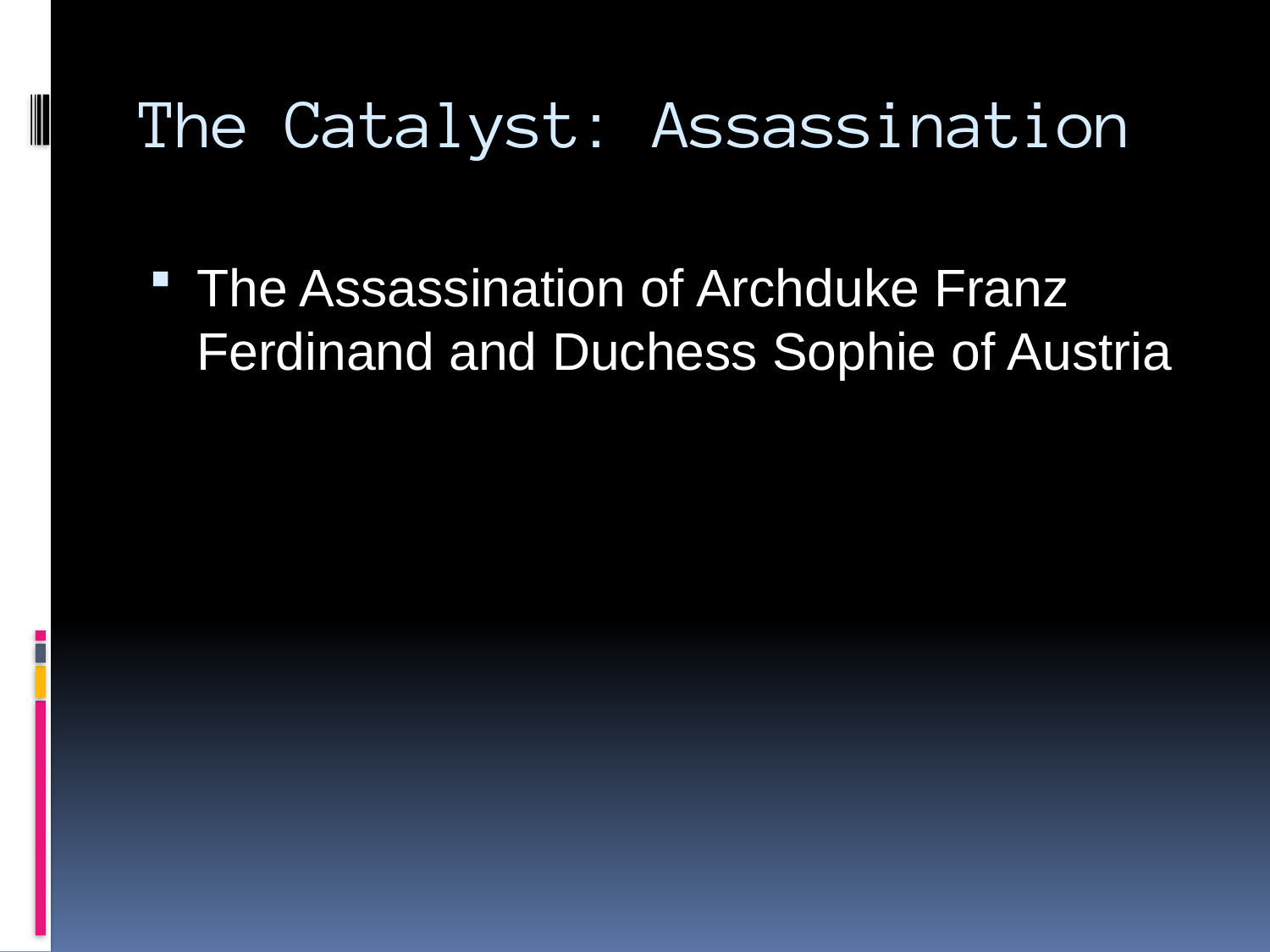

# The Catalyst: Assassination
The Assassination of Archduke Franz Ferdinand and Duchess Sophie of Austria